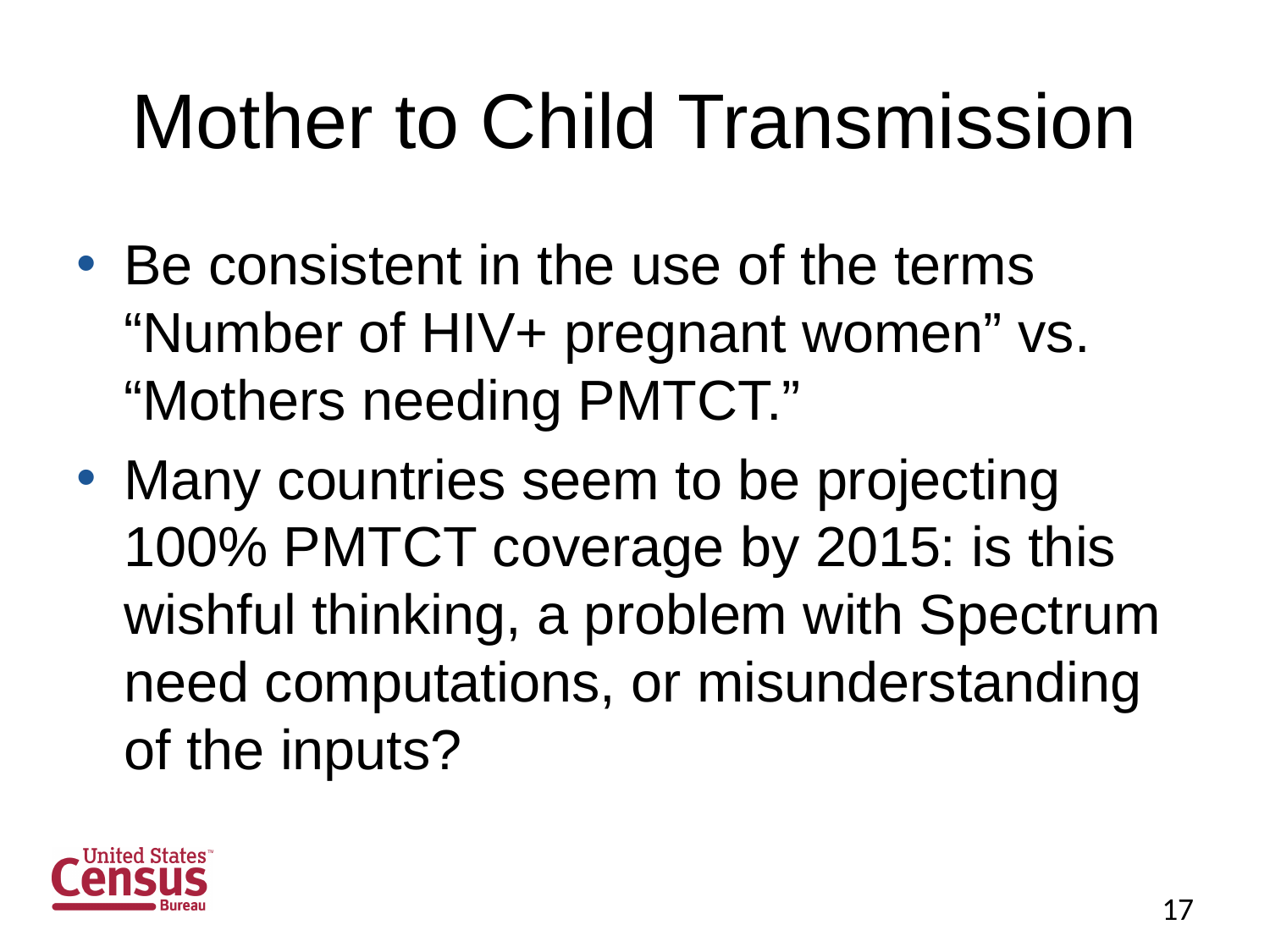

# Mother to Child Transmission
Be consistent in the use of the terms “Number of HIV+ pregnant women” vs. “Mothers needing PMTCT.”
Many countries seem to be projecting 100% PMTCT coverage by 2015: is this wishful thinking, a problem with Spectrum need computations, or misunderstanding of the inputs?

17